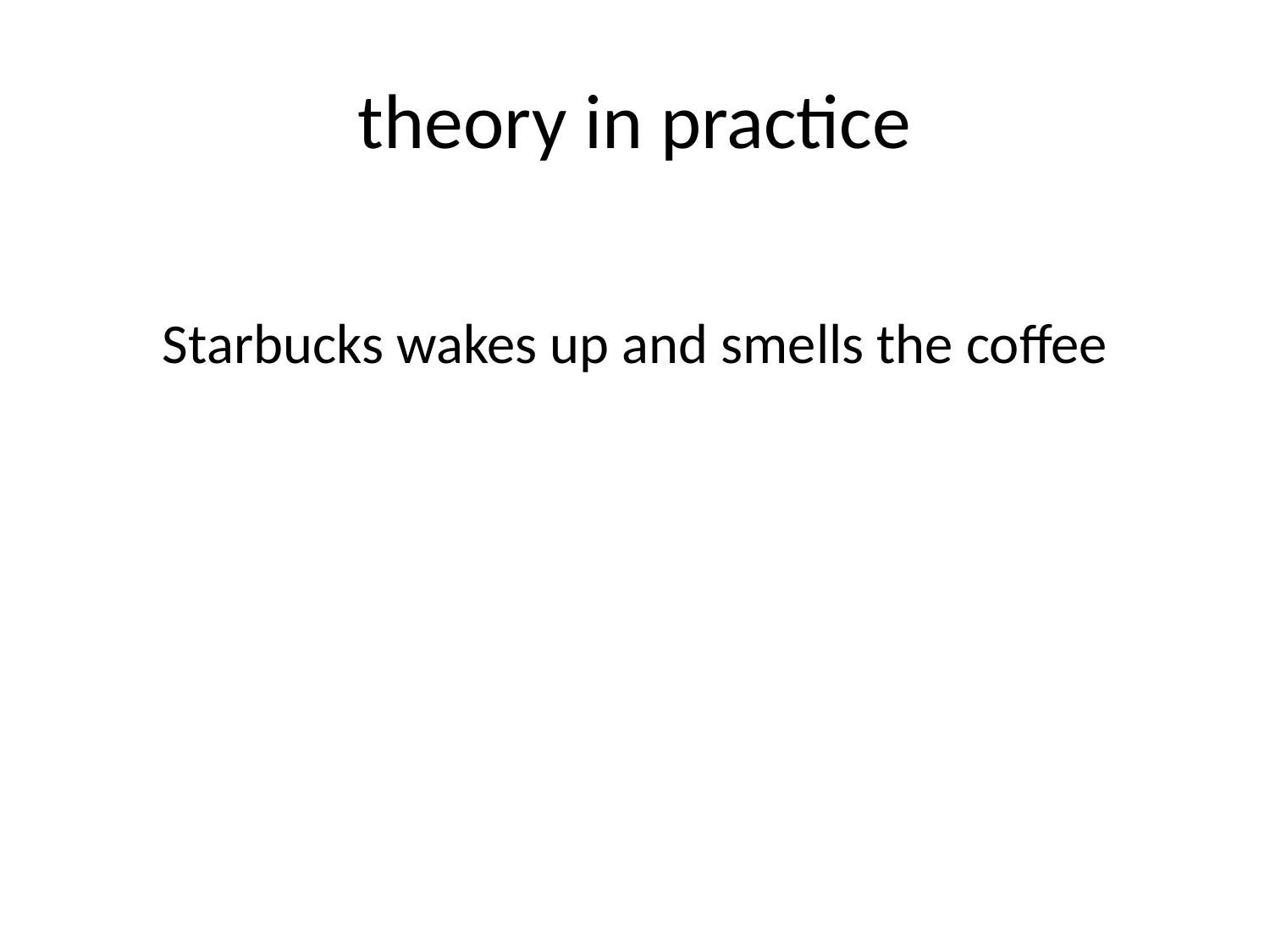

# theory in practice

Starbucks wakes up and smells the coffee